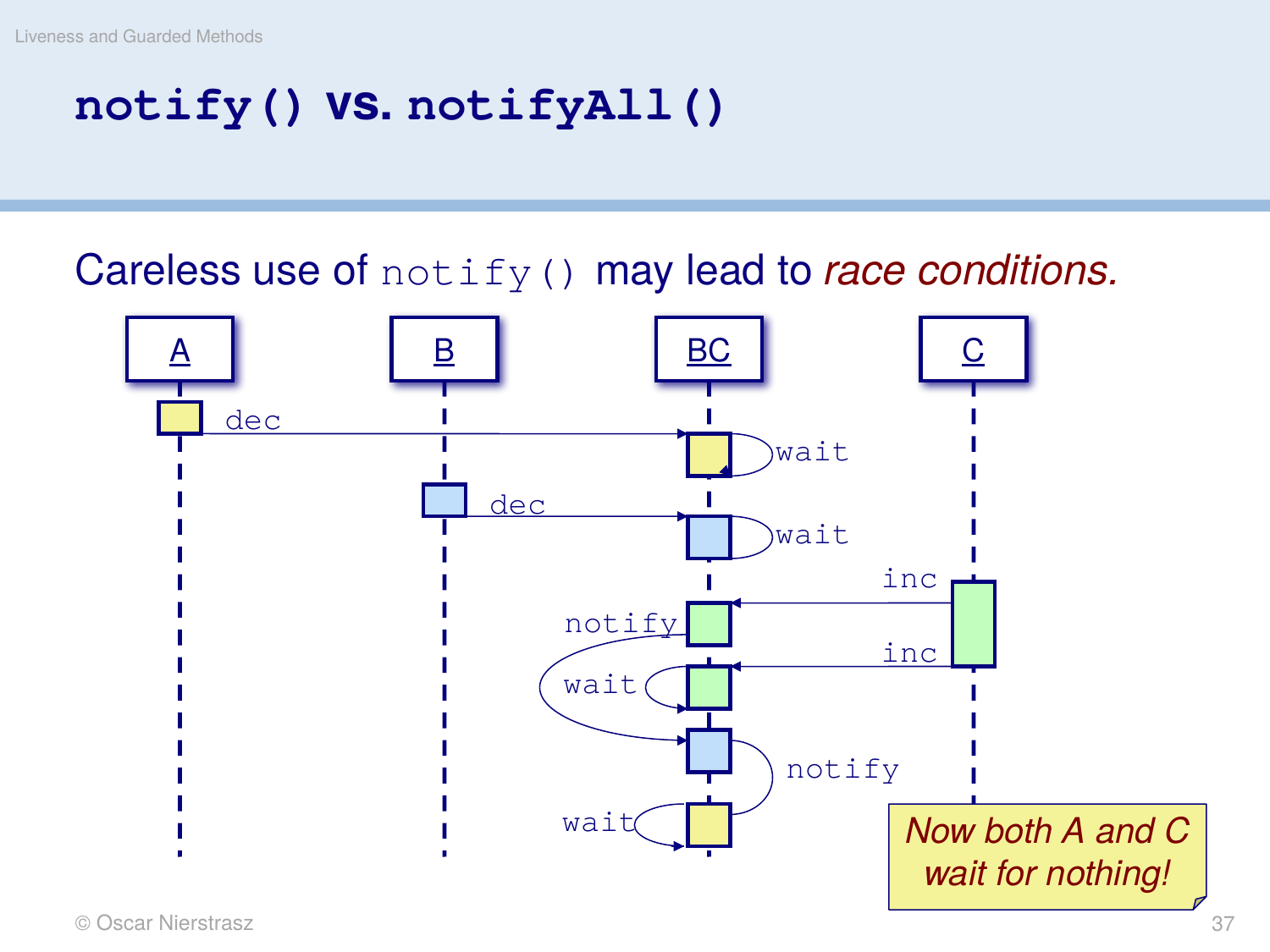

Liveness and Guarded Methods
# notify() vs. notifyAll()
Careless use of notify() may lead to race conditions.
A

B

BC

C

dec

wait

dec

wait

inc

notify

inc

wait

notify

wait

Now both A and C wait for nothing!
© Oscar Nierstrasz
37